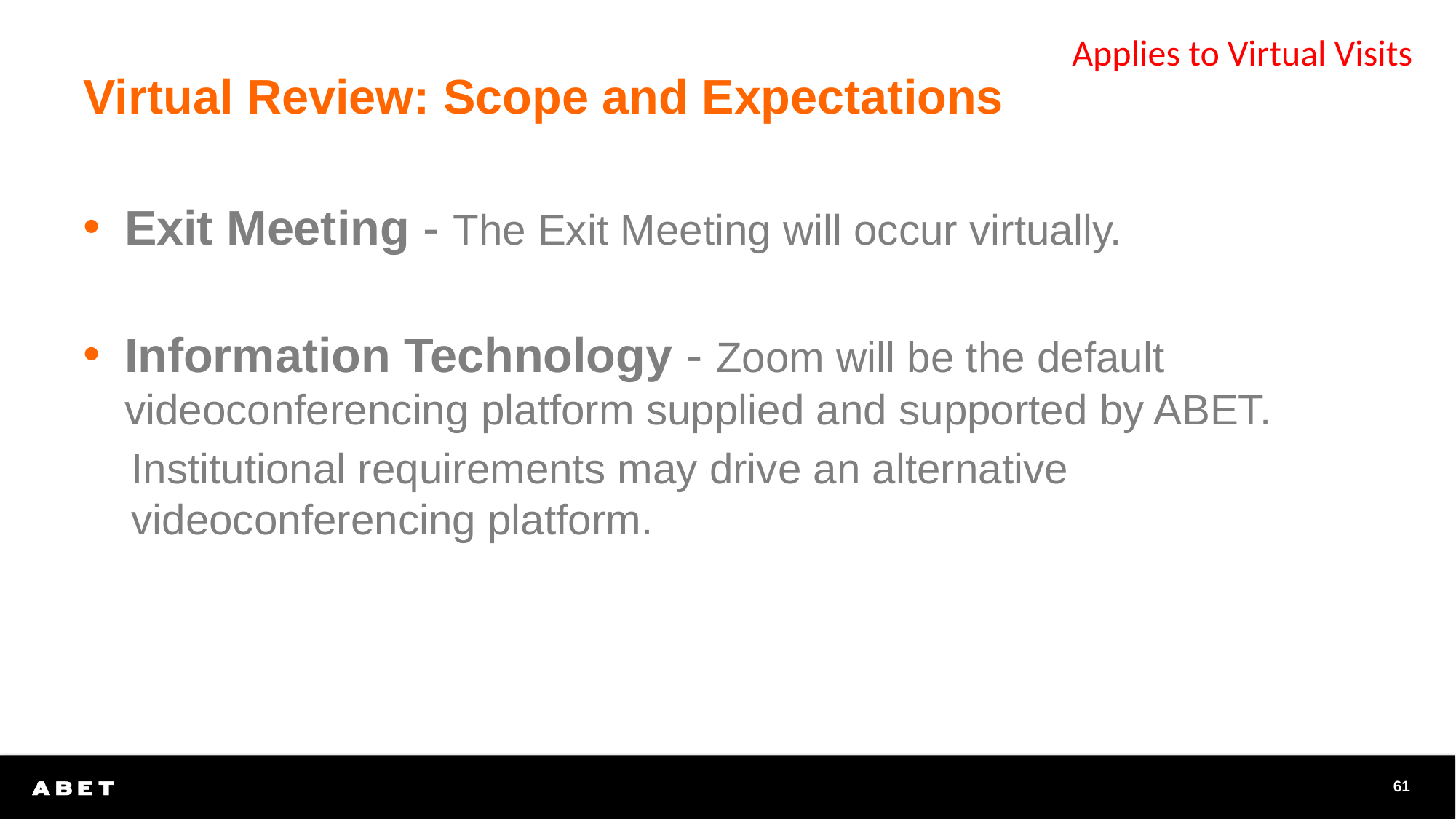

Applies to Virtual Visits
# Virtual Review: Scope and Expectations
Exit Meeting - The Exit Meeting will occur virtually.

Information Technology - Zoom will be the default videoconferencing platform supplied and supported by ABET.
Institutional requirements may drive an alternative videoconferencing platform.